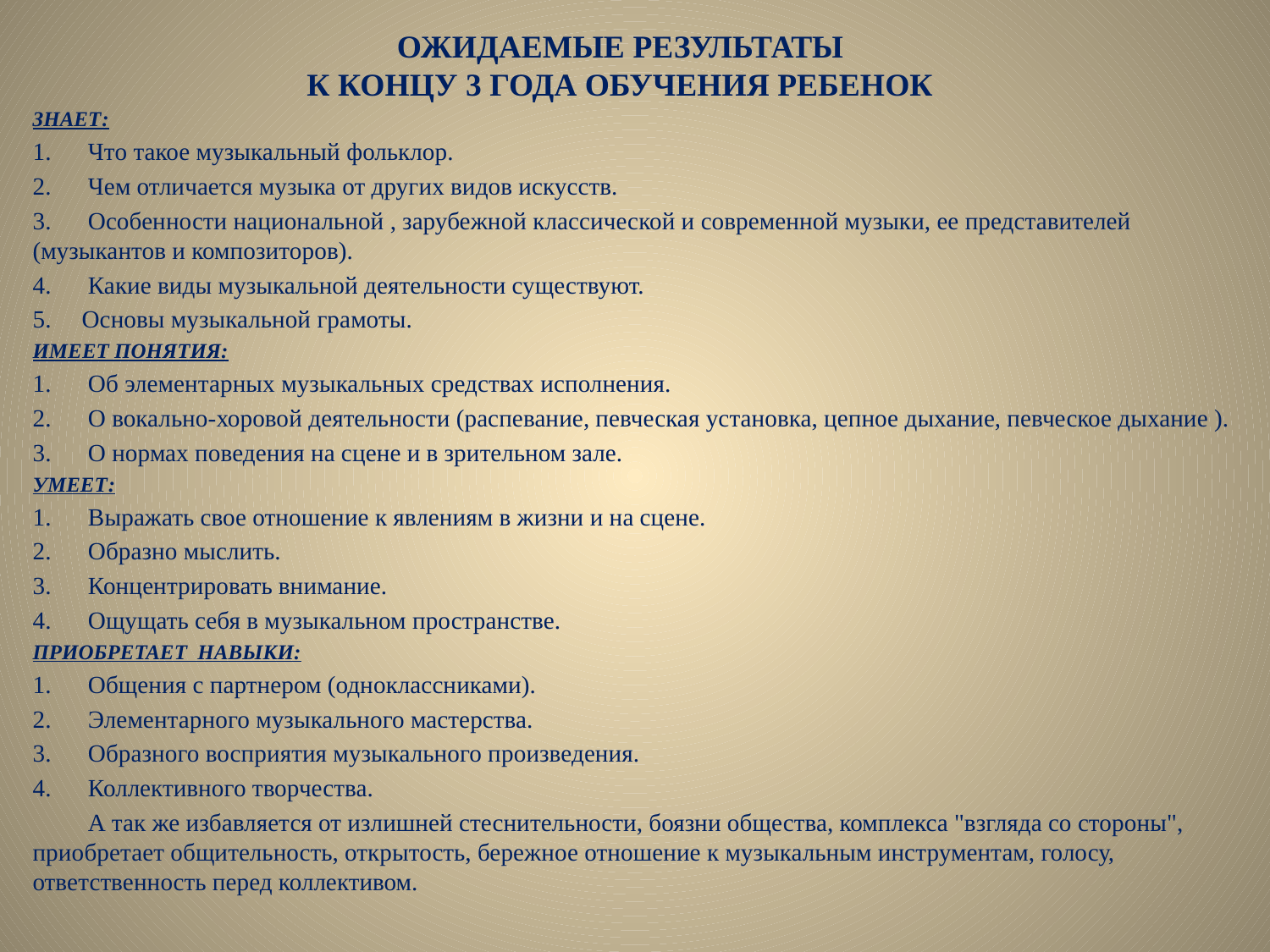

# ОЖИДАЕМЫЕ РЕЗУЛЬТАТЫ К КОНЦУ 3 ГОДА ОБУЧЕНИЯ РЕБЕНОК
ЗНАЕТ:
1.      Что такое музыкальный фольклор.
2.      Чем отличается музыка от других видов искусств.
3.      Особенности национальной , зарубежной классической и современной музыки, ее представителей (музыкантов и композиторов).
4.      Какие виды музыкальной деятельности существуют.
5.     Основы музыкальной грамоты.
ИМЕЕТ ПОНЯТИЯ:
1.      Об элементарных музыкальных средствах исполнения.
2.      О вокально-хоровой деятельности (распевание, певческая установка, цепное дыхание, певческое дыхание ).
3.      О нормах поведения на сцене и в зрительном зале.
УМЕЕТ:
1.      Выражать свое отношение к явлениям в жизни и на сцене.
2.      Образно мыслить.
3.      Концентрировать внимание.
4.      Ощущать себя в музыкальном пространстве.
ПРИОБРЕТАЕТ  НАВЫКИ:
1.      Общения с партнером (одноклассниками).
2.      Элементарного музыкального мастерства.
3.      Образного восприятия музыкального произведения.
4.      Коллективного творчества.
         А так же избавляется от излишней стеснительности, боязни общества, комплекса "взгляда со стороны", приобретает общительность, открытость, бережное отношение к музыкальным инструментам, голосу, ответственность перед коллективом.